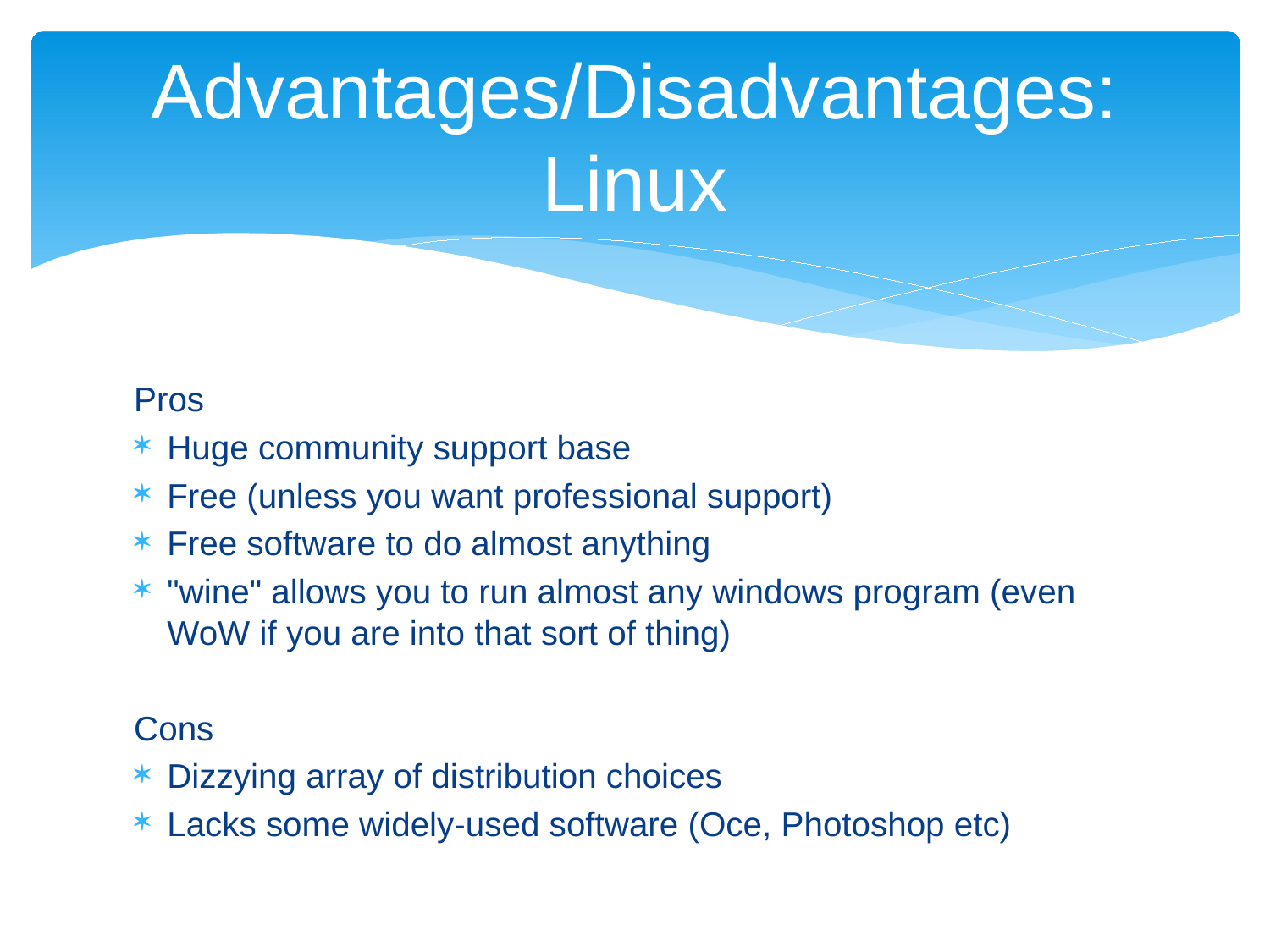

# Advantages/Disadvantages: Linux
Pros
Huge community support base
Free (unless you want professional support)
Free software to do almost anything
"wine" allows you to run almost any windows program (even WoW if you are into that sort of thing)

Cons
Dizzying array of distribution choices
Lacks some widely-used software (Oce, Photoshop etc)